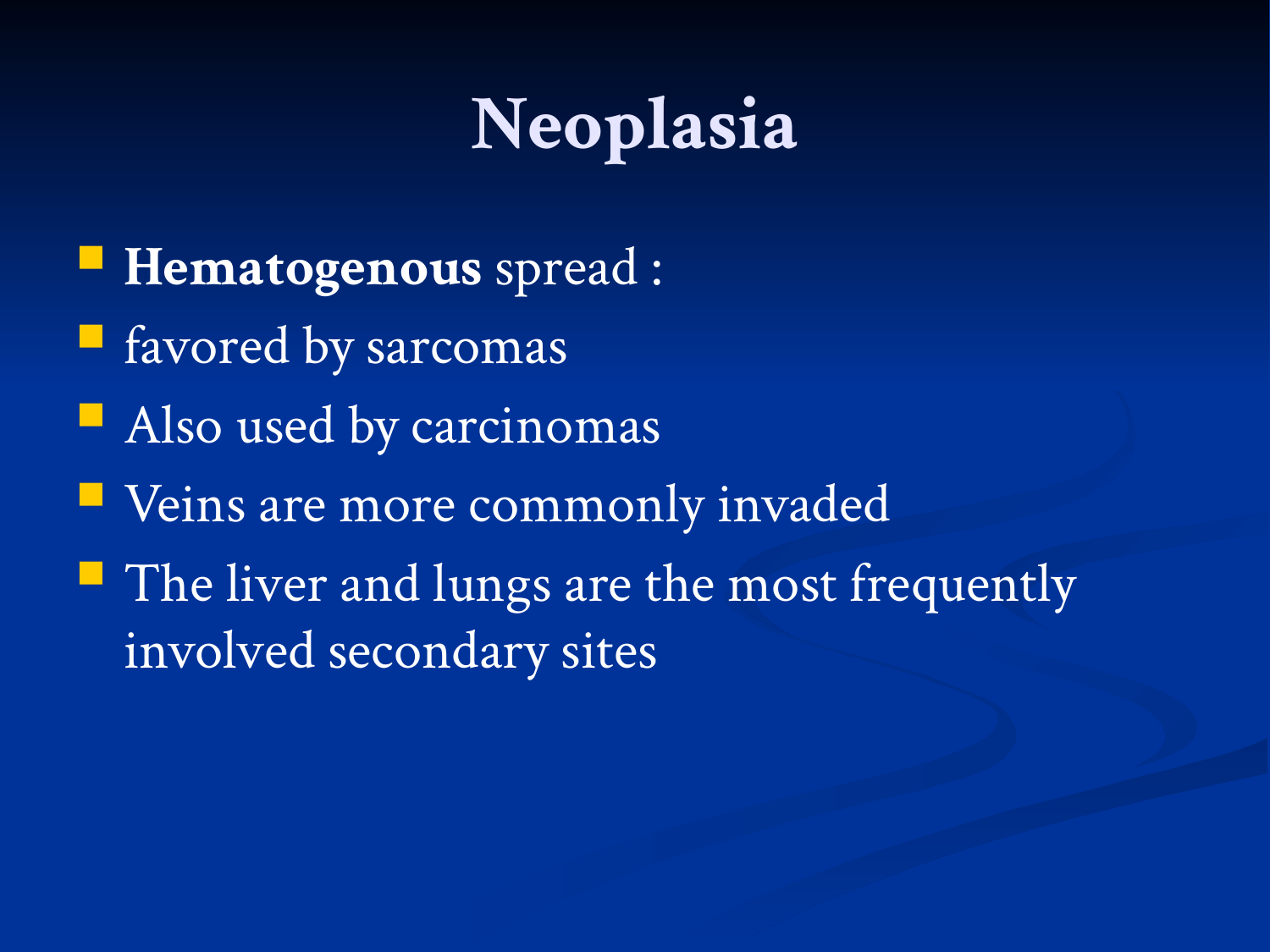

# Neoplasia
Hematogenous spread :
favored by sarcomas
Also used by carcinomas
Veins are more commonly invaded
The liver and lungs are the most frequently involved secondary sites